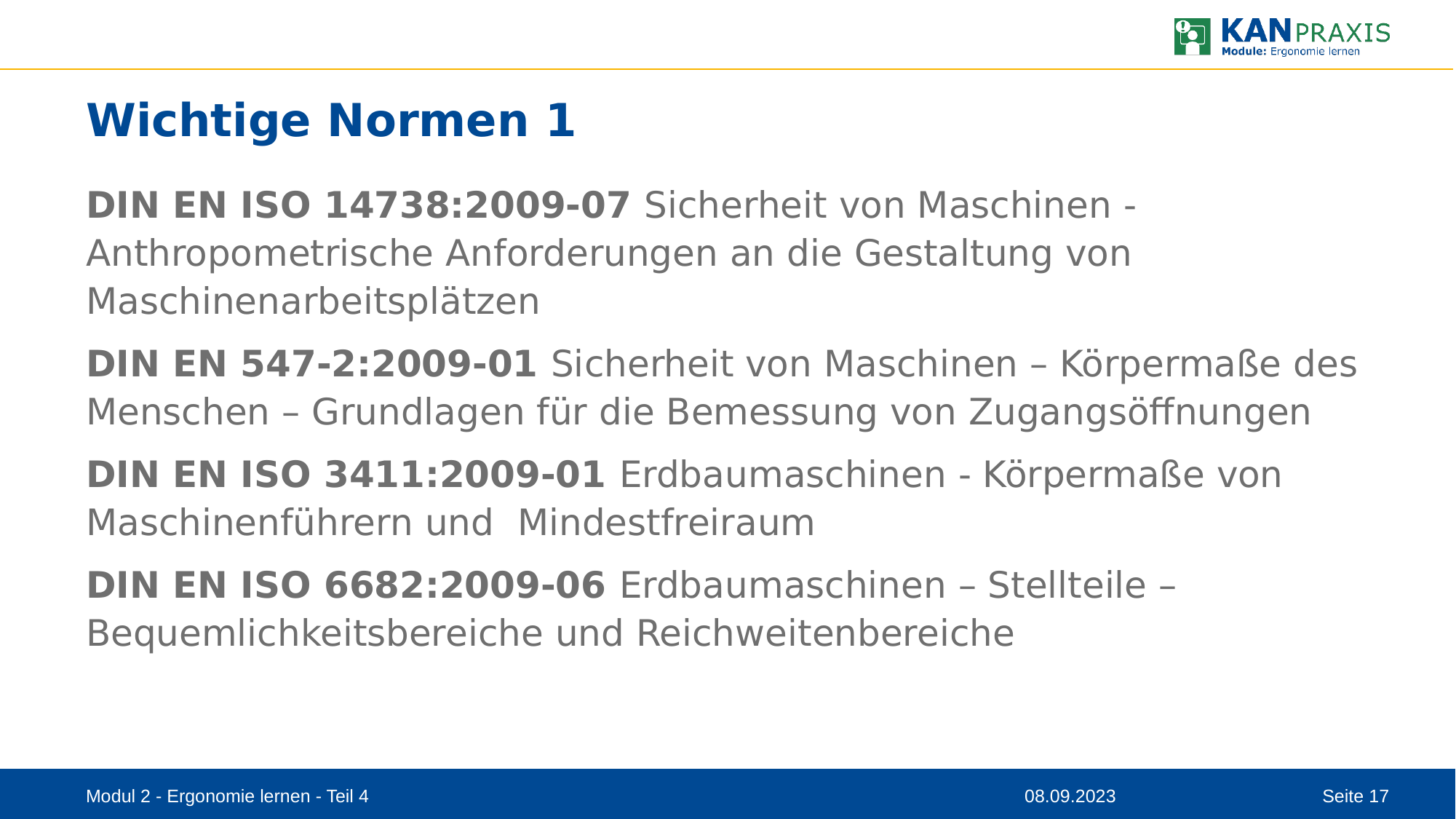

# Wichtige Normen 1
DIN EN ISO 14738:2009-07 Sicherheit von Maschinen - Anthropometrische Anforderungen an die Gestaltung von Maschinenarbeitsplätzen
DIN EN 547-2:2009-01 Sicherheit von Maschinen – Körpermaße des Menschen – Grundlagen für die Bemessung von Zugangsöffnungen
DIN EN ISO 3411:2009-01 Erdbaumaschinen - Körpermaße von Maschinenführern und  Mindestfreiraum
DIN EN ISO 6682:2009-06 Erdbaumaschinen – Stellteile – Bequemlichkeitsbereiche und Reichweitenbereiche
Modul 2 - Ergonomie lernen - Teil 4
08.09.2023
Seite 17